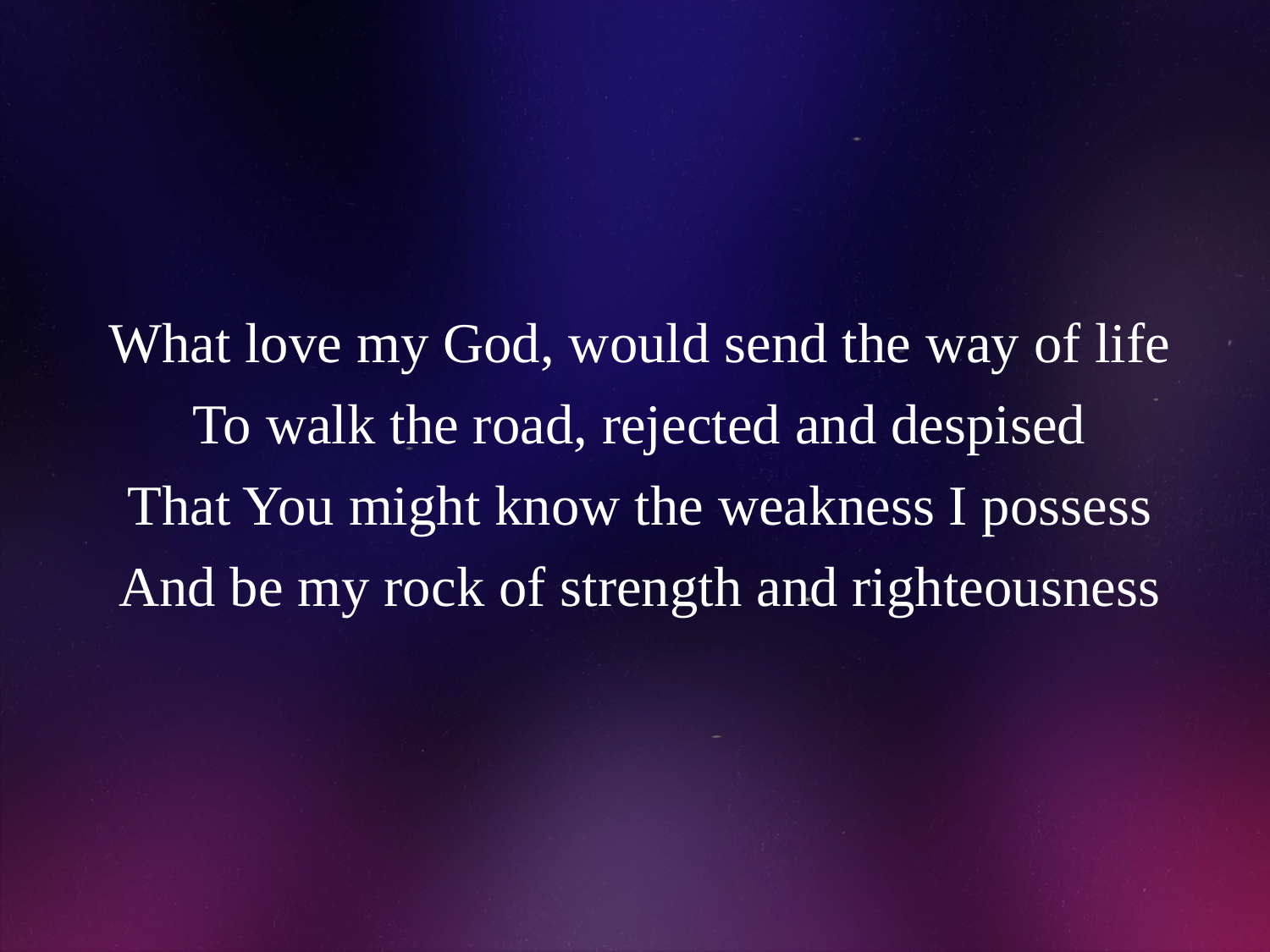

# What love my God, would send the way of life To walk the road, rejected and despised That You might know the weakness I possess And be my rock of strength and righteousness